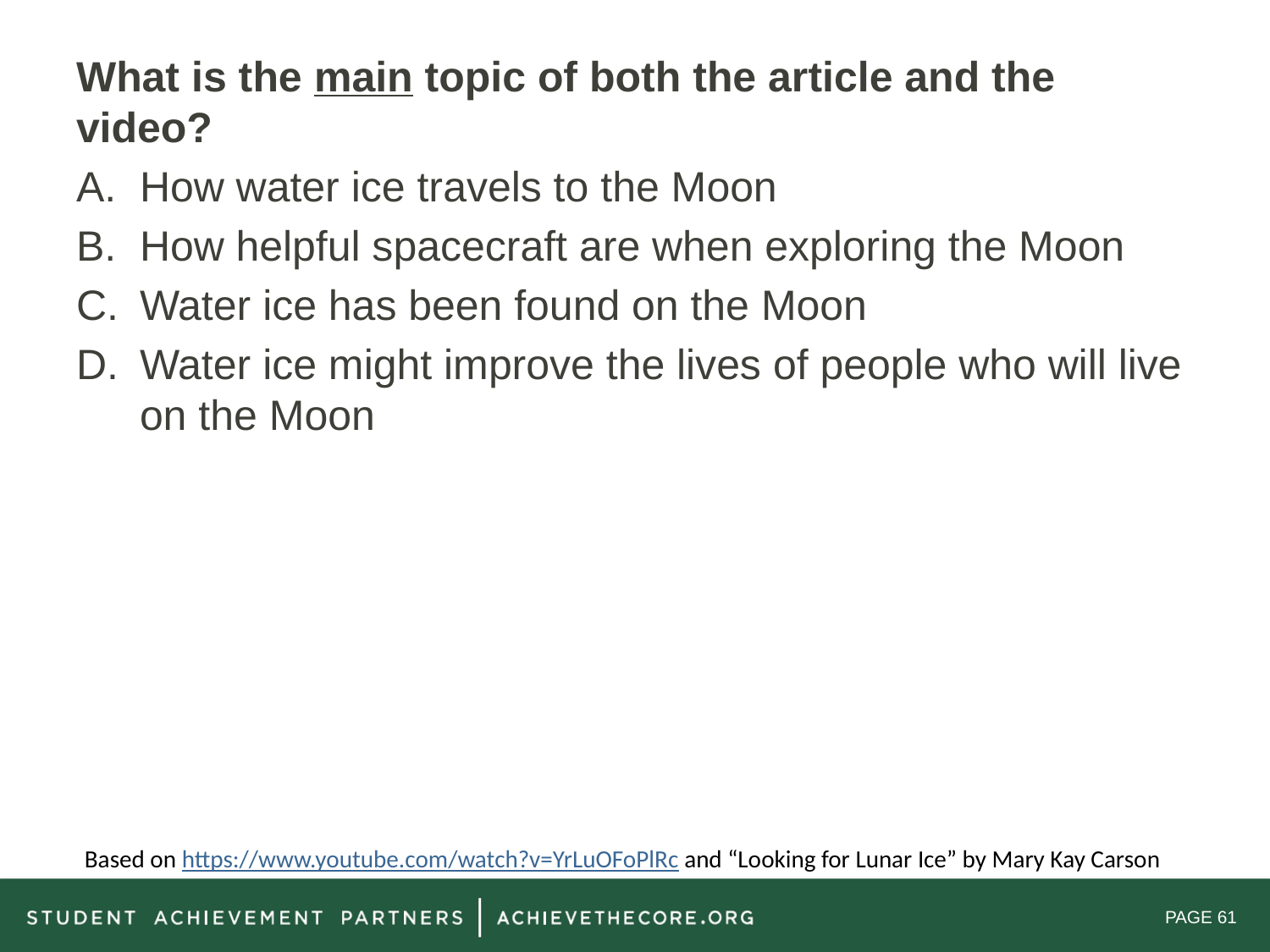

What is the main topic of both the article and the video?
How water ice travels to the Moon
How helpful spacecraft are when exploring the Moon
Water ice has been found on the Moon
Water ice might improve the lives of people who will live on the Moon
Based on https://www.youtube.com/watch?v=YrLuOFoPlRc and “Looking for Lunar Ice” by Mary Kay Carson